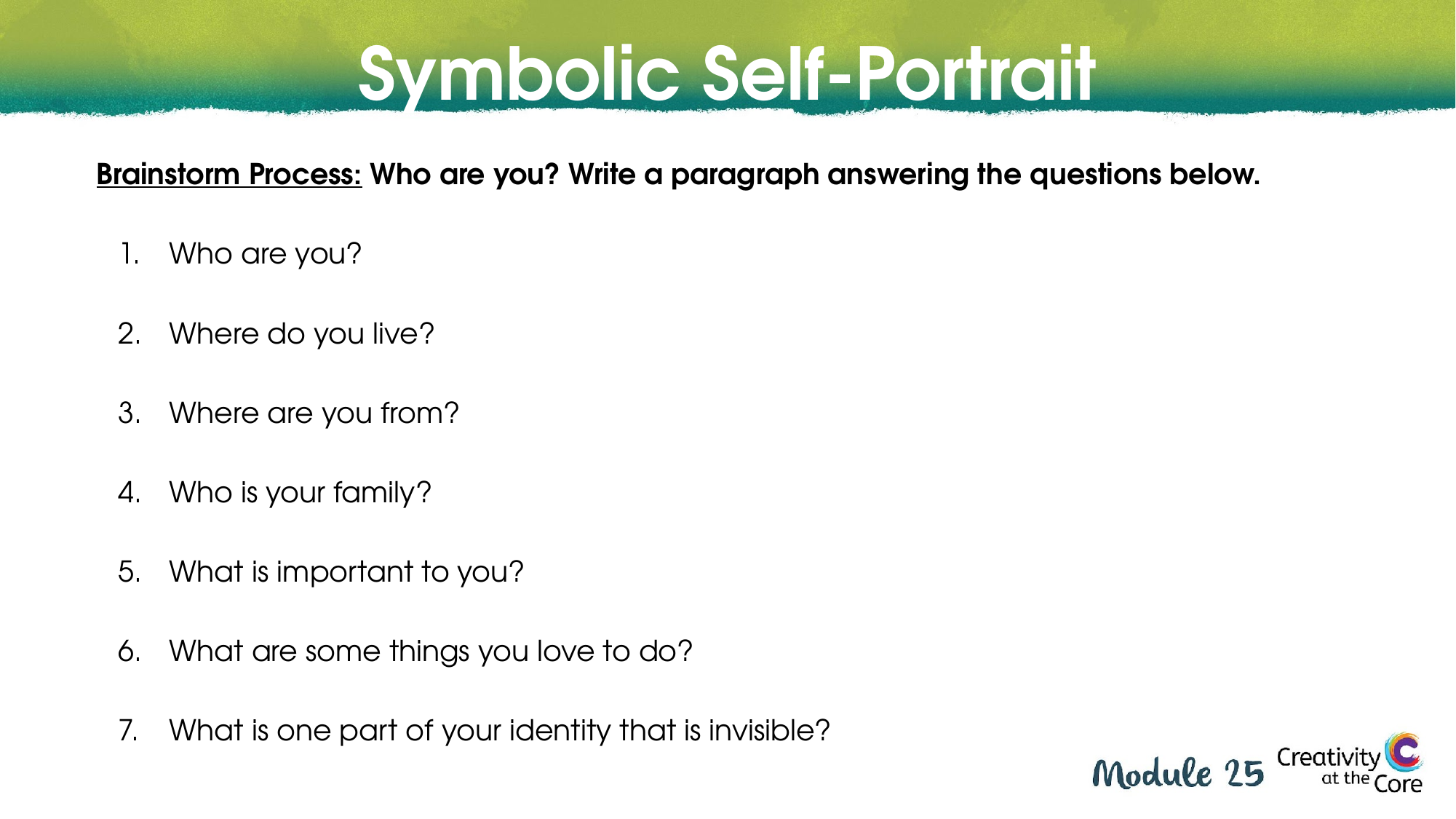

Symbolic Self-Portrait
Brainstorm Process: Who are you? Write a paragraph answering the questions below.

Who are you?

Where do you live?

Where are you from?

Who is your family?

What is important to you?

What are some things you love to do?

What is one part of your identity that is invisible?